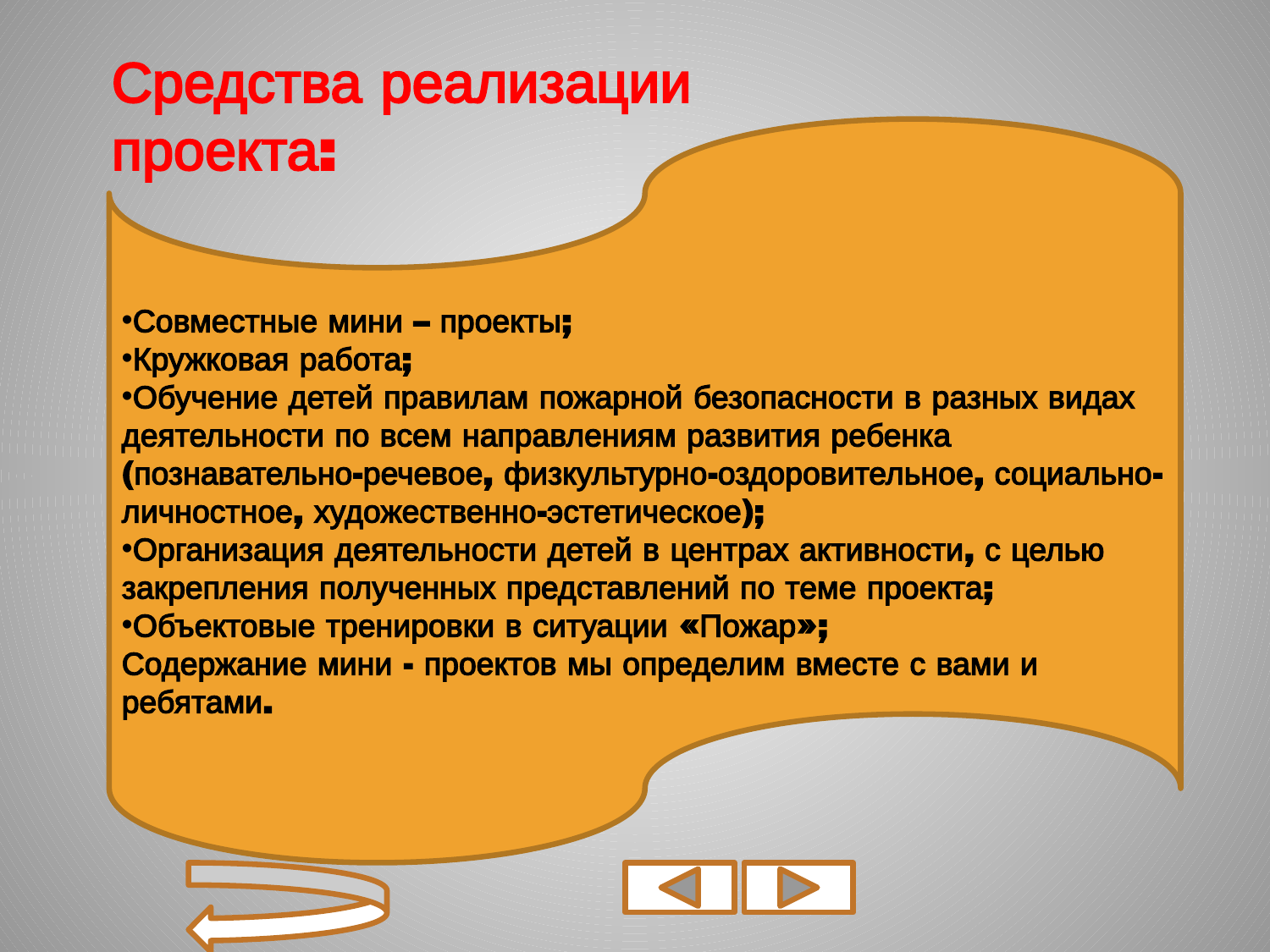

Средства реализации проекта:

Совместные мини – проекты;
Кружковая работа;
Обучение детей правилам пожарной безопасности в разных видах деятельности по всем направлениям развития ребенка (познавательно-речевое, физкультурно-оздоровительное, социально-личностное, художественно-эстетическое);
Организация деятельности детей в центрах активности, с целью закрепления полученных представлений по теме проекта;
Объектовые тренировки в ситуации «Пожар»;
Содержание мини - проектов мы определим вместе с вами и ребятами.